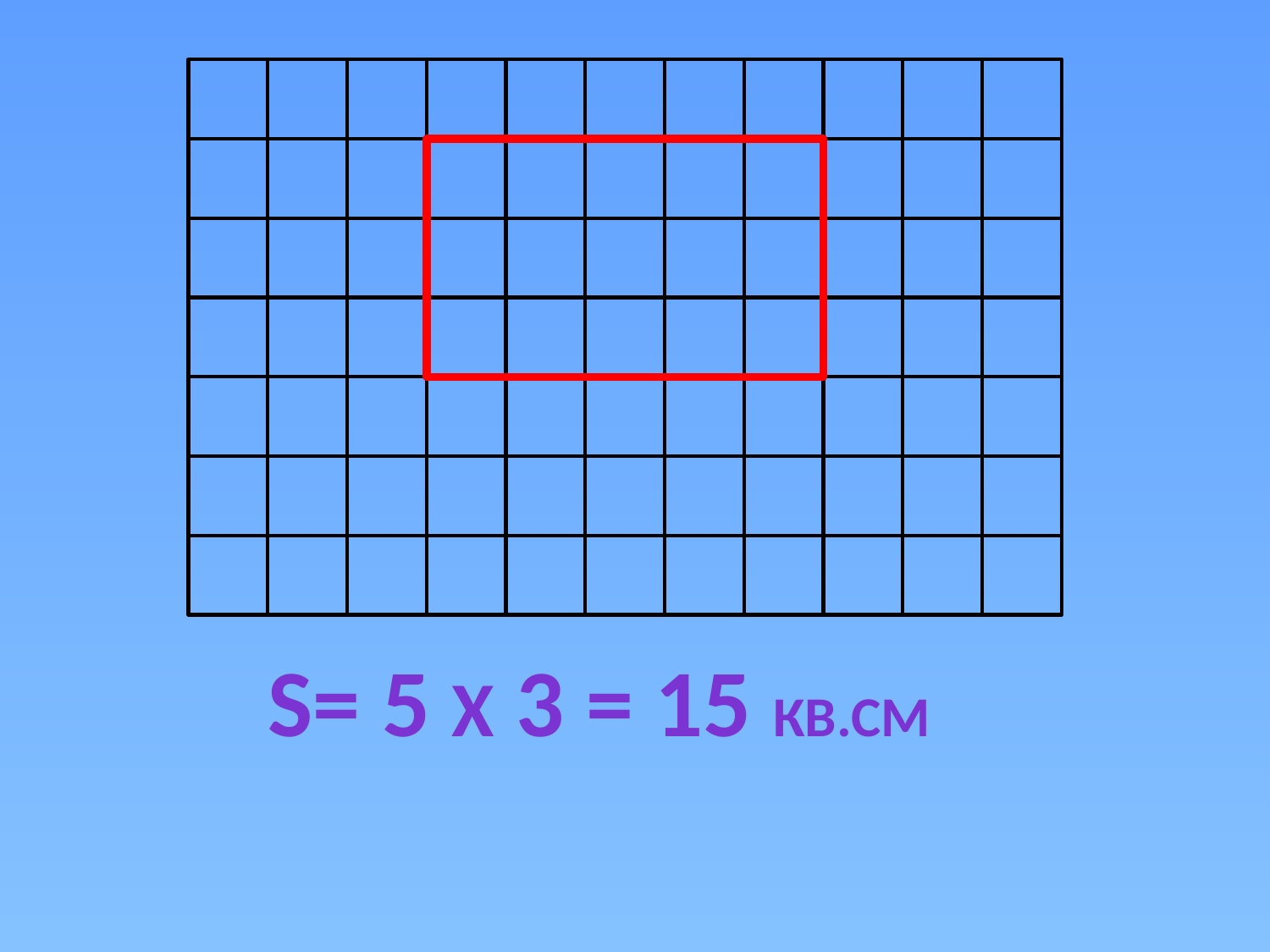

S= 5 х 3 = 15 кв.см